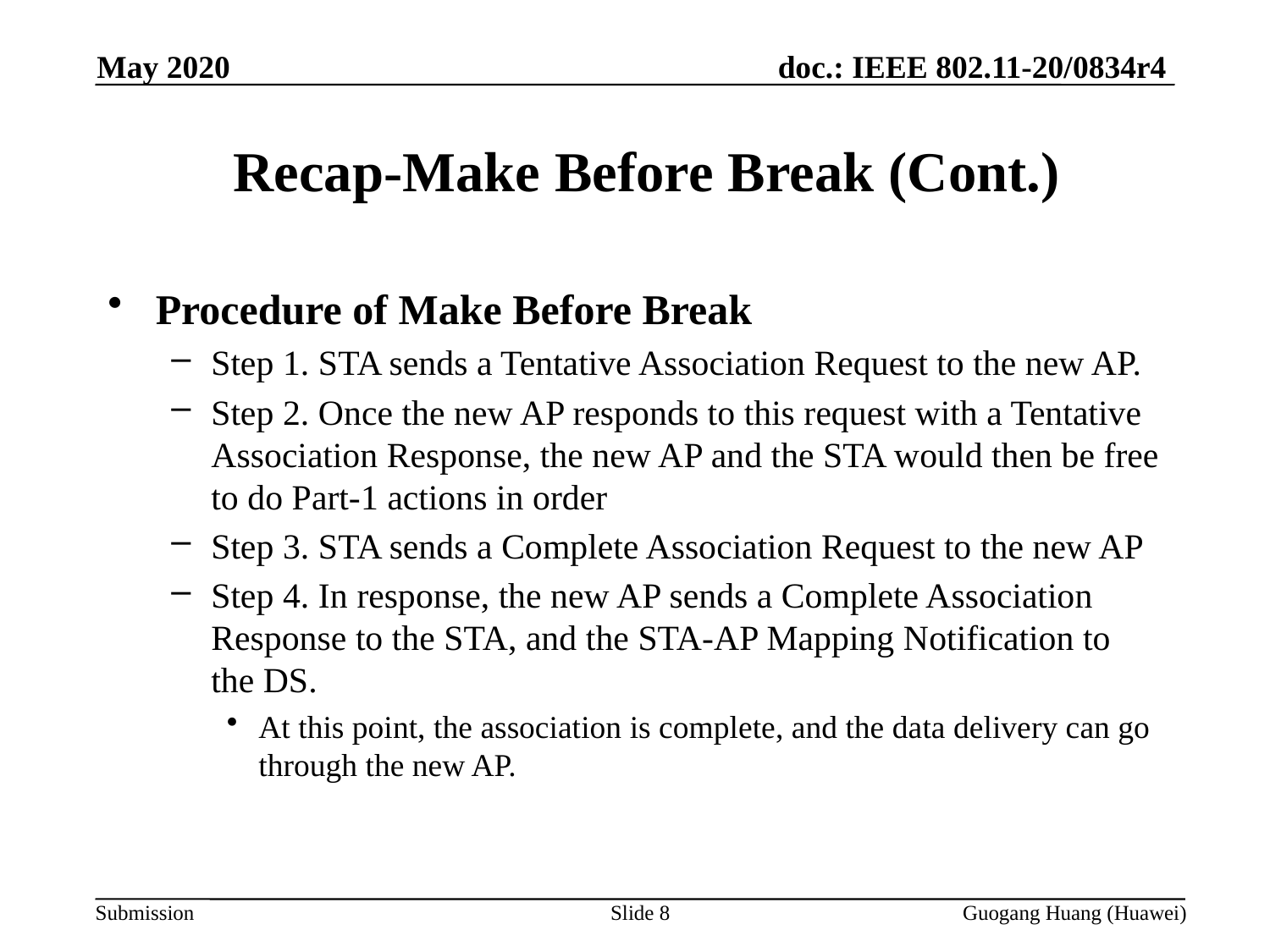

May 2020
Recap-Make Before Break (Cont.)
Procedure of Make Before Break
Step 1. STA sends a Tentative Association Request to the new AP.
Step 2. Once the new AP responds to this request with a Tentative Association Response, the new AP and the STA would then be free to do Part-1 actions in order
Step 3. STA sends a Complete Association Request to the new AP
Step 4. In response, the new AP sends a Complete Association Response to the STA, and the STA-AP Mapping Notification to the DS.
At this point, the association is complete, and the data delivery can go through the new AP.

Slide 8
Guogang Huang (Huawei)